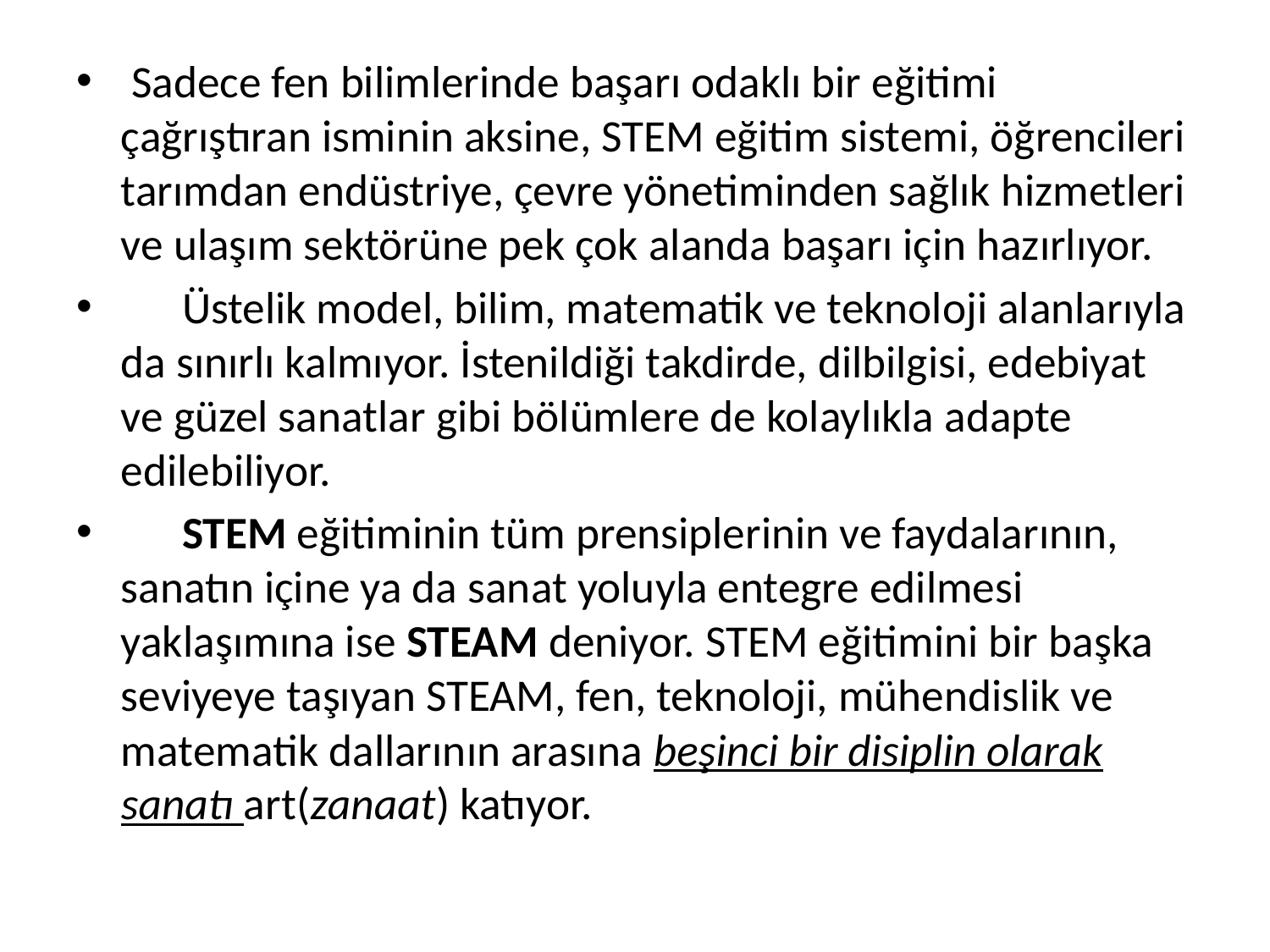

Sadece fen bilimlerinde başarı odaklı bir eğitimi çağrıştıran isminin aksine, STEM eğitim sistemi, öğrencileri tarımdan endüstriye, çevre yönetiminden sağlık hizmetleri ve ulaşım sektörüne pek çok alanda başarı için hazırlıyor.
      Üstelik model, bilim, matematik ve teknoloji alanlarıyla da sınırlı kalmıyor. İstenildiği takdirde, dilbilgisi, edebiyat ve güzel sanatlar gibi bölümlere de kolaylıkla adapte edilebiliyor.
      STEM eğitiminin tüm prensiplerinin ve faydalarının, sanatın içine ya da sanat yoluyla entegre edilmesi yaklaşımına ise STEAM deniyor. STEM eğitimini bir başka seviyeye taşıyan STEAM, fen, teknoloji, mühendislik ve matematik dallarının arasına beşinci bir disiplin olarak sanatı art(zanaat) katıyor.